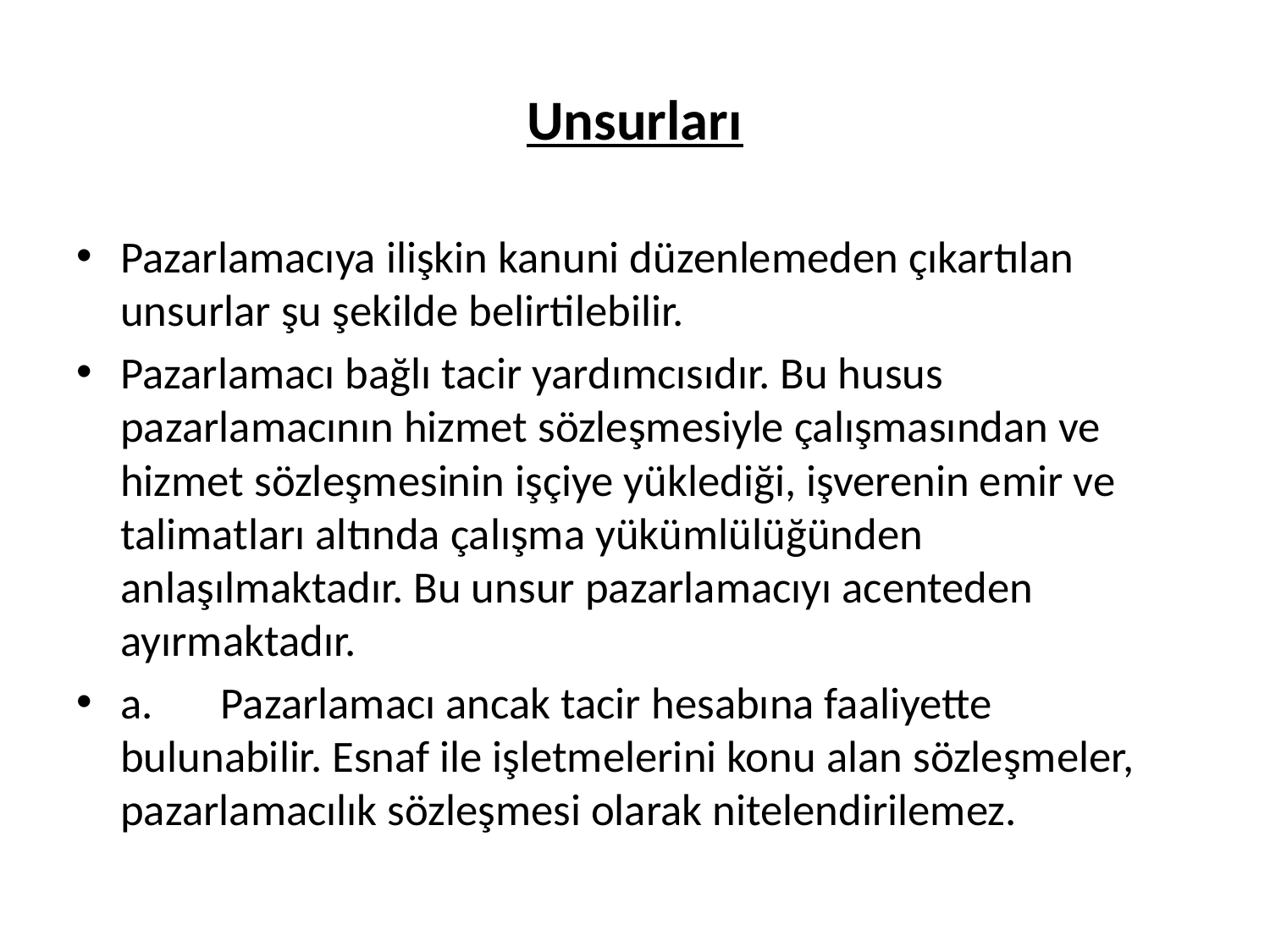

# Unsurları
Pazarlamacıya ilişkin kanuni düzenlemeden çıkartılan unsurlar şu şekilde belirtilebilir.
Pazarlamacı bağlı tacir yardımcısıdır. Bu husus pazarlamacının hizmet sözleşmesiyle çalışmasından ve hizmet sözleşmesinin işçiye yüklediği, işverenin emir ve talimatları altında çalışma yükümlülüğünden anlaşılmaktadır. Bu unsur pazarlamacıyı acenteden ayırmaktadır.
a.	Pazarlamacı ancak tacir hesabına faaliyette bulunabilir. Esnaf ile işletmelerini konu alan sözleşmeler, pazarlamacılık sözleşmesi olarak nitelendirilemez.